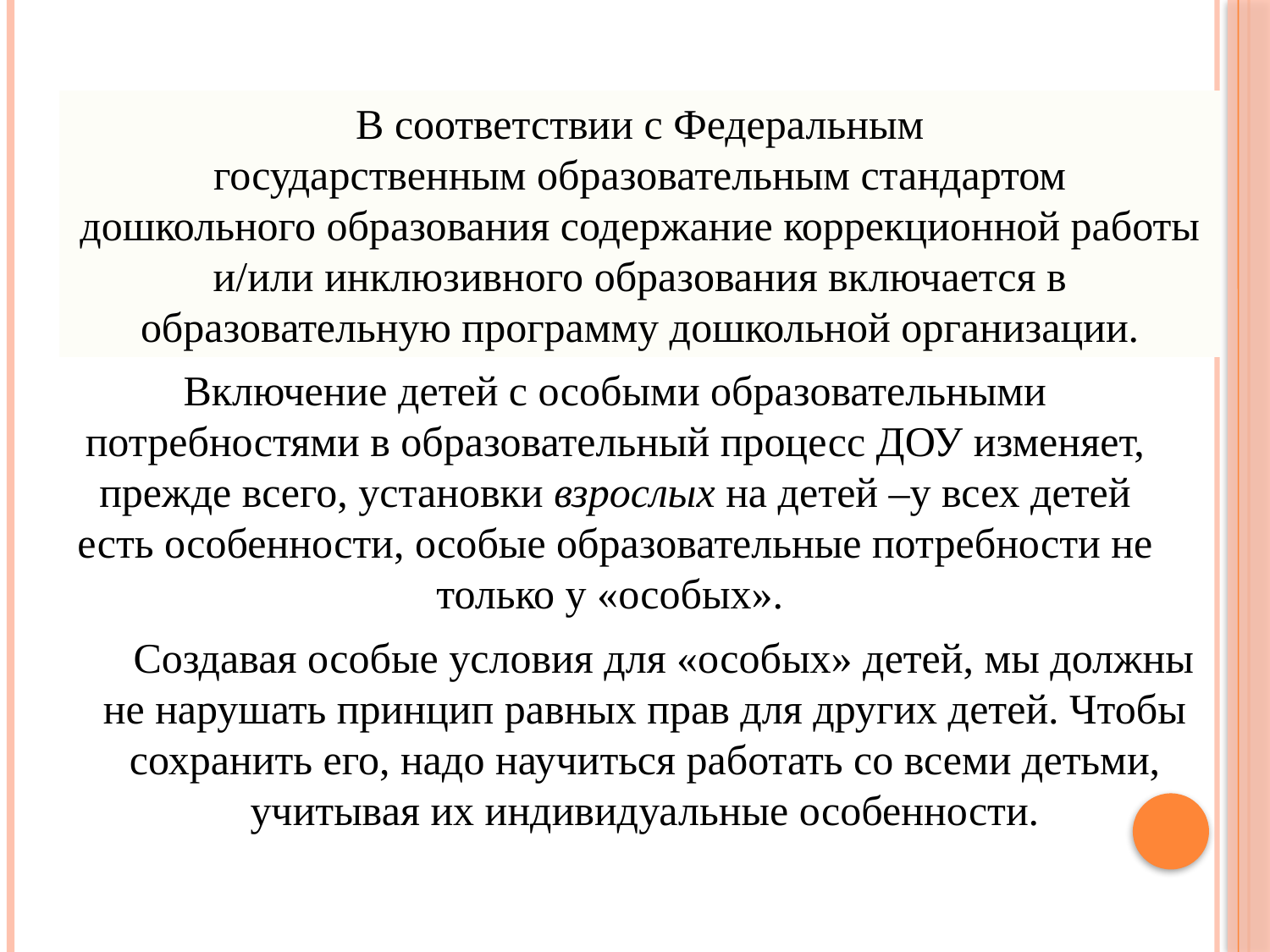

В соответствии с Федеральным государственным образовательным стандартом дошкольного образования содержание коррекционной работы и/или инклюзивного образования включается в образовательную программу дошкольной организации.
Включение детей с особыми образовательными потребностями в образовательный процесс ДОУ изменяет, прежде всего, установки взрослых на детей –у всех детей есть особенности, особые образовательные потребности не только у «особых».
Создавая особые условия для «особых» детей, мы должны не нарушать принцип равных прав для других детей. Чтобы сохранить его, надо научиться работать со всеми детьми, учитывая их индивидуальные особенности.